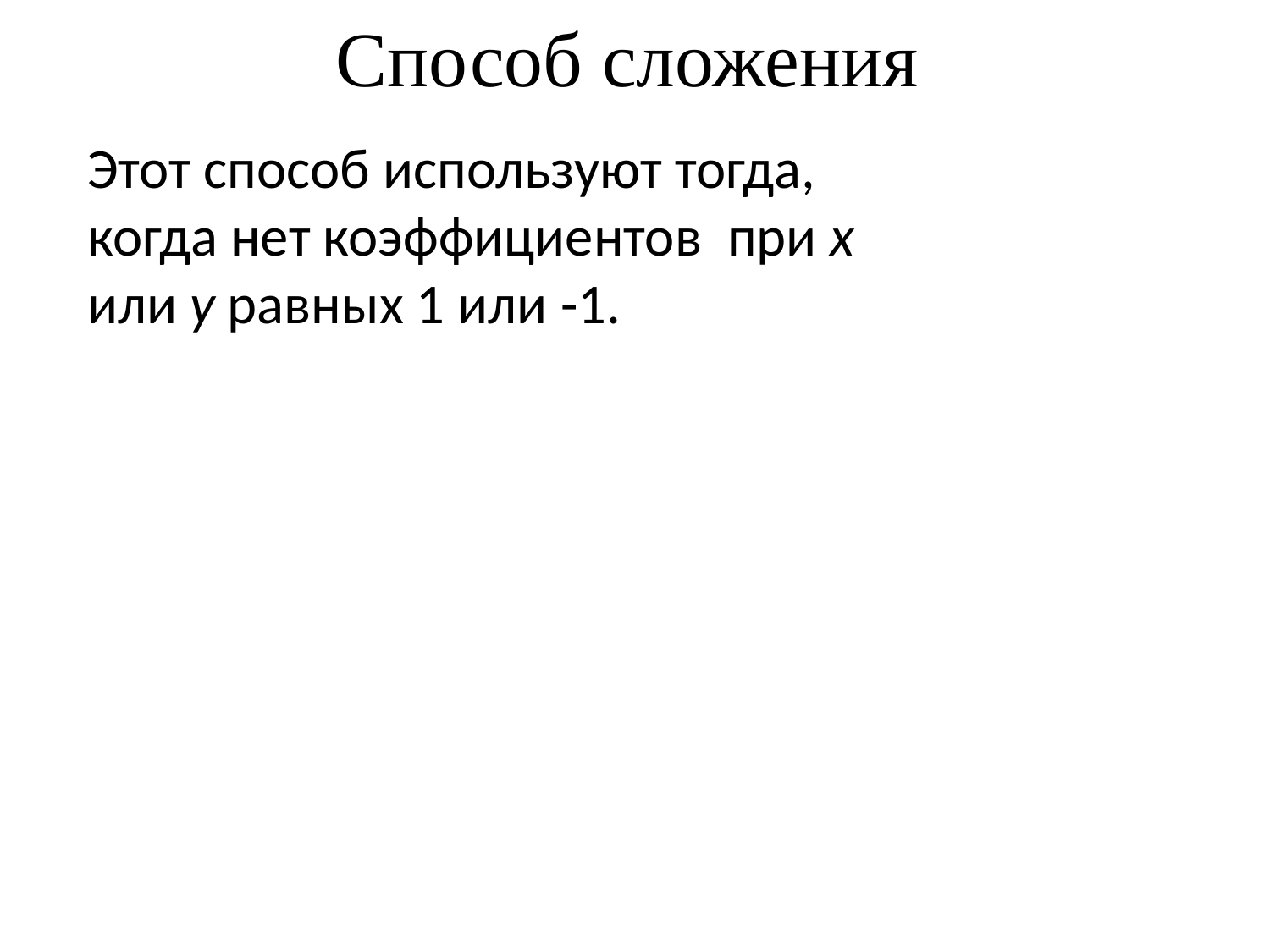

# Способ сложения
Этот способ используют тогда, когда нет коэффициентов  при x  или y равных 1 или -1.